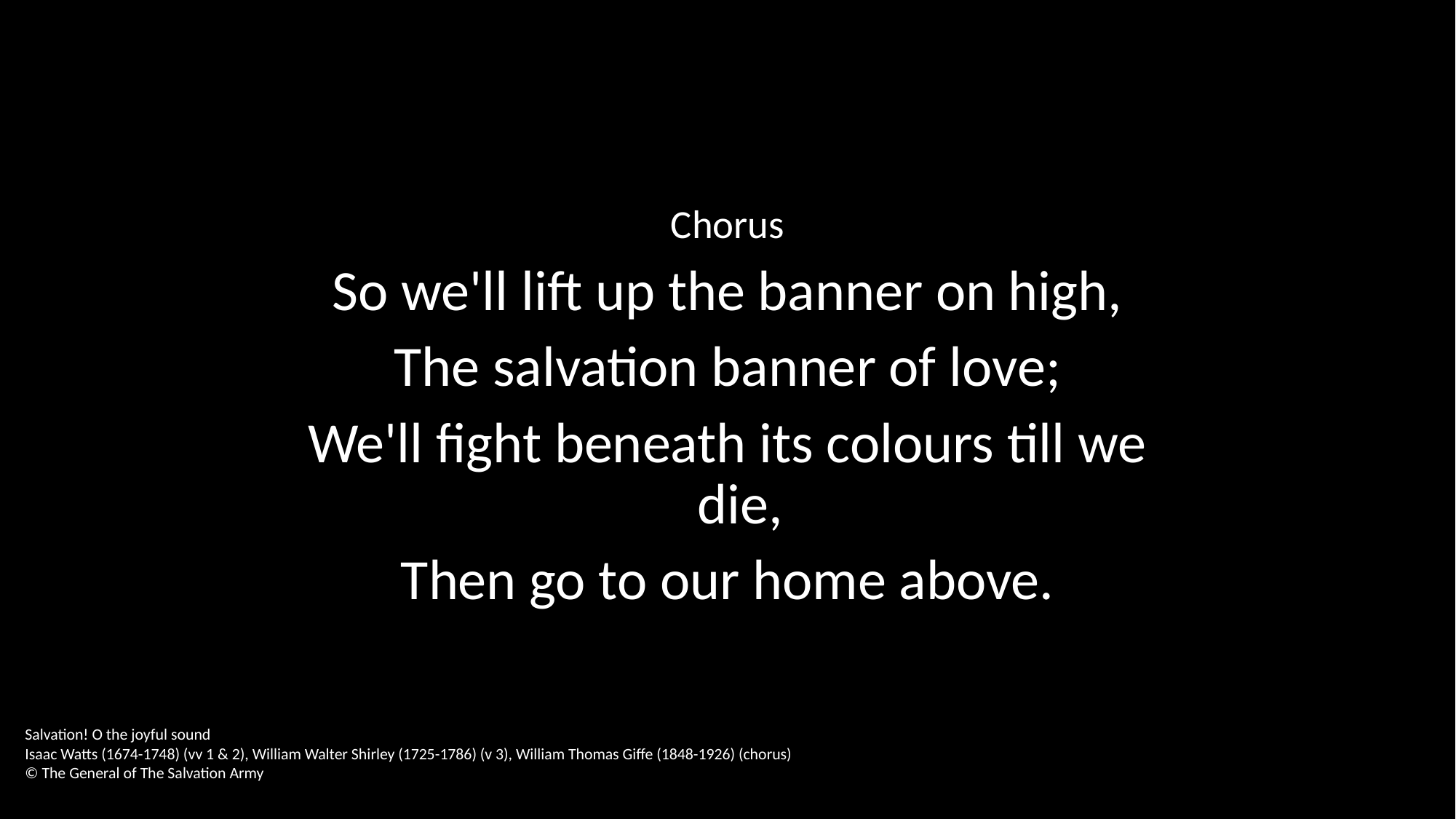

Chorus
So we'll lift up the banner on high,
The salvation banner of love;
We'll fight beneath its colours till we die,
Then go to our home above.
Salvation! O the joyful sound
Isaac Watts (1674-1748) (vv 1 & 2), William Walter Shirley (1725-1786) (v 3), William Thomas Giffe (1848-1926) (chorus)
© The General of The Salvation Army